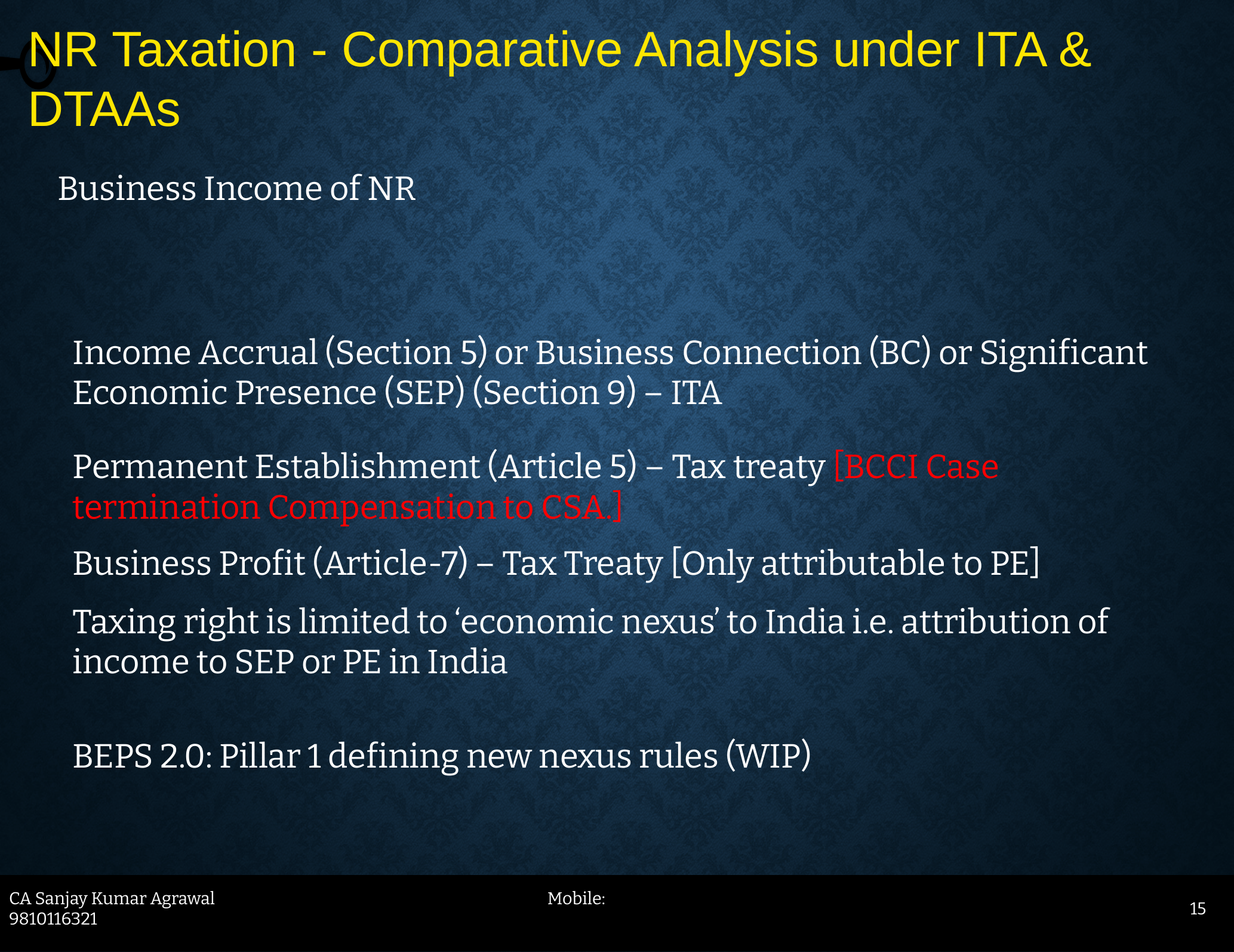

NR Taxation - Comparative Analysis under ITA & DTAAs
Business Income of NR
Income Accrual (Section 5) or Business Connection (BC) or Significant Economic Presence (SEP) (Section 9) – ITA

Permanent Establishment (Article 5) – Tax treaty [BCCI Case termination Compensation to CSA.]

Business Profit (Article-7) – Tax Treaty [Only attributable to PE]
Taxing right is limited to ‘economic nexus’ to India i.e. attribution of income to SEP or PE in India
BEPS 2.0: Pillar 1 defining new nexus rules (WIP)
15
CA Sanjay Kumar Agrawal                                                                                                 Mobile: 9810116321